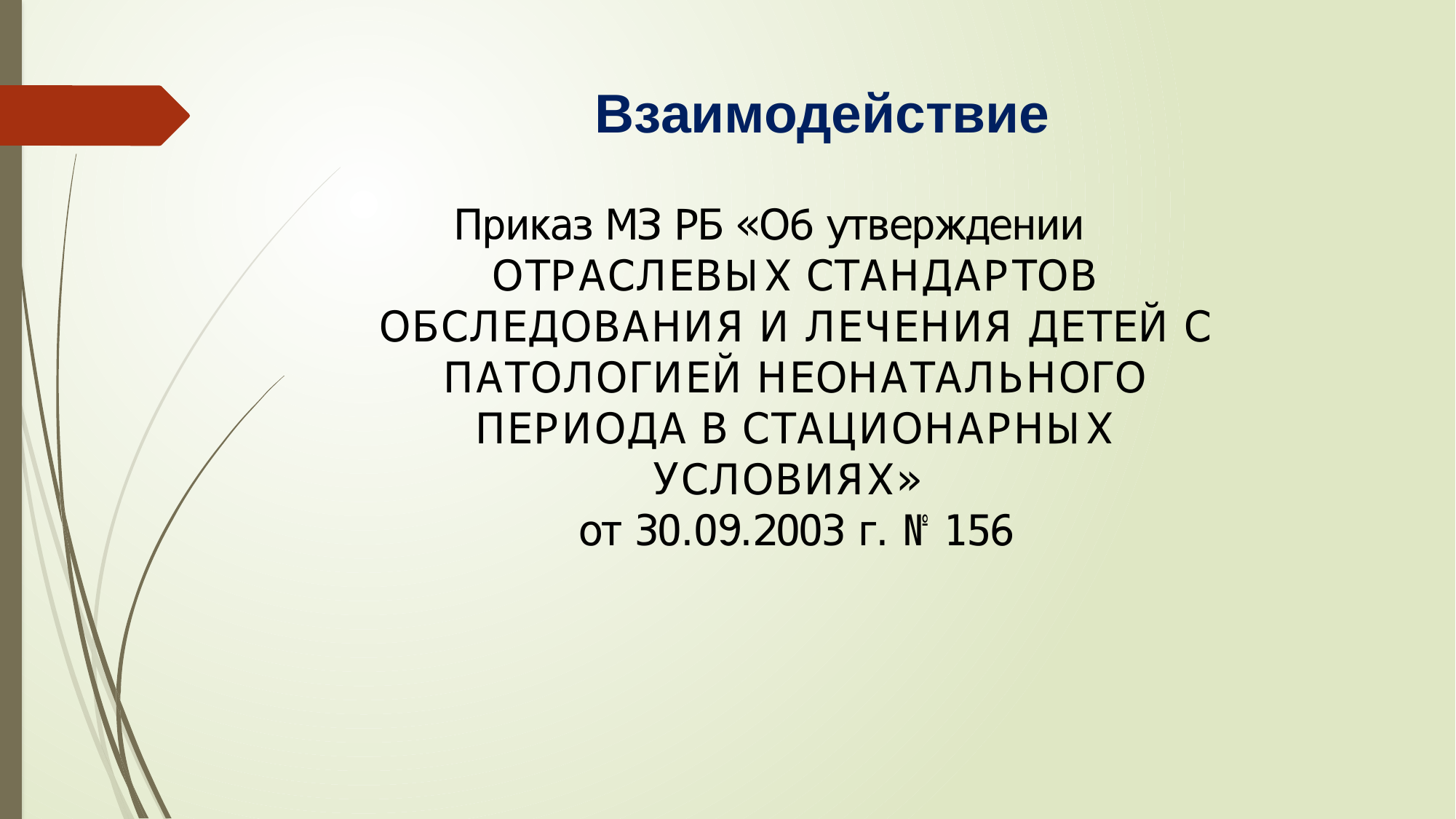

# Взаимодействие
Приказ МЗ РБ «Об утверждении
ОТРАСЛЕВЫХ СТАНДАРТОВ ОБСЛЕДОВАНИЯ И ЛЕЧЕНИЯ ДЕТЕЙ С ПАТОЛОГИЕЙ НЕОНАТАЛЬНОГО ПЕРИОДА В СТАЦИОНАРНЫХ УСЛОВИЯХ»
от 30.09.2003 г. № 156